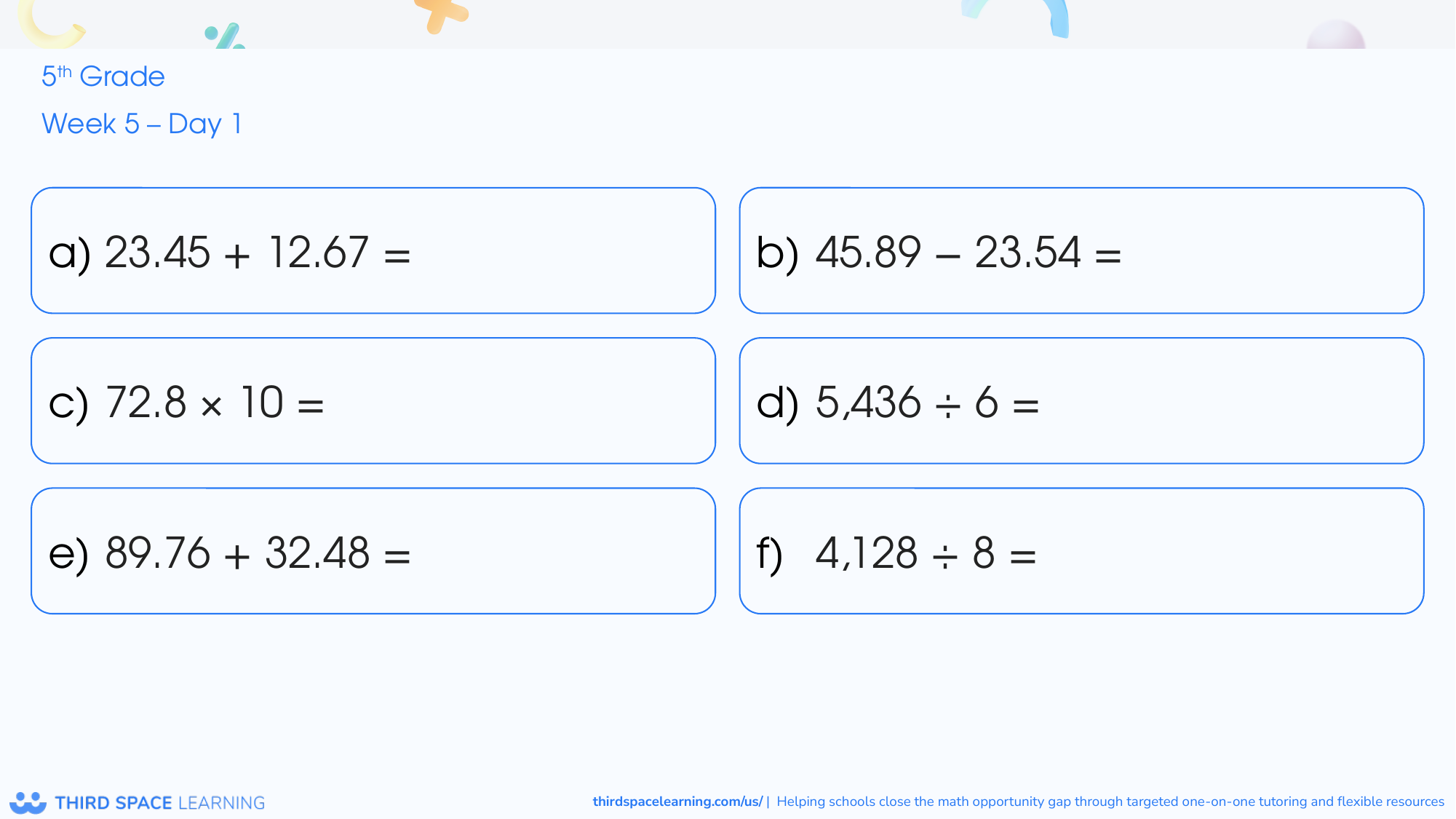

5th Grade
Week 5 – Day 1
23.45 + 12.67 =
45.89 − 23.54 =
72.8 × 10 =
5,436 ÷ 6 =
89.76 + 32.48 =
4,128 ÷ 8 =